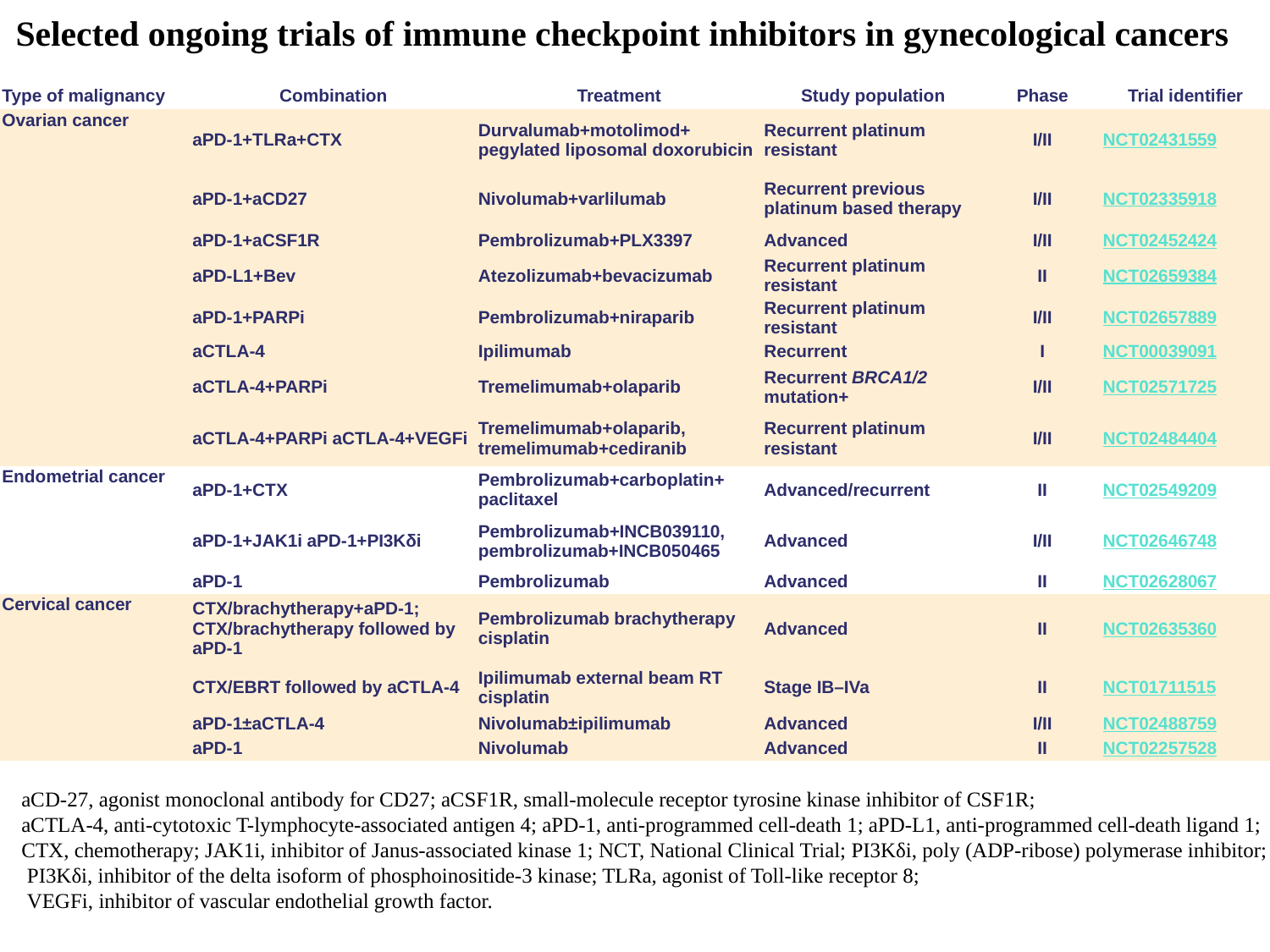

Selected ongoing trials of immune checkpoint inhibitors in gynecological cancers
| Type of malignancy | Combination | Treatment | Study population | Phase | Trial identifier |
| --- | --- | --- | --- | --- | --- |
| Ovarian cancer | aPD-1+TLRa+CTX | Durvalumab+motolimod+ pegylated liposomal doxorubicin | Recurrent platinum resistant | I/II | NCT02431559 |
|  | aPD-1+aCD27 | Nivolumab+varlilumab | Recurrent previous platinum based therapy | I/II | NCT02335918 |
|  | aPD-1+aCSF1R | Pembrolizumab+PLX3397 | Advanced | I/II | NCT02452424 |
|  | aPD-L1+Bev | Atezolizumab+bevacizumab | Recurrent platinum resistant | II | NCT02659384 |
|  | aPD-1+PARPi | Pembrolizumab+niraparib | Recurrent platinum resistant | I/II | NCT02657889 |
|  | aCTLA-4 | Ipilimumab | Recurrent | I | NCT00039091 |
|  | aCTLA-4+PARPi | Tremelimumab+olaparib | Recurrent BRCA1/2 mutation+ | I/II | NCT02571725 |
|  | aCTLA-4+PARPi aCTLA-4+VEGFi | Tremelimumab+olaparib, tremelimumab+cediranib | Recurrent platinum resistant | I/II | NCT02484404 |
| Endometrial cancer | aPD-1+CTX | Pembrolizumab+carboplatin+ paclitaxel | Advanced/recurrent | II | NCT02549209 |
|  | aPD-1+JAK1i aPD-1+PI3Kδi | Pembrolizumab+INCB039110, pembrolizumab+INCB050465 | Advanced | I/II | NCT02646748 |
|  | aPD-1 | Pembrolizumab | Advanced | II | NCT02628067 |
| Cervical cancer | CTX/brachytherapy+aPD-1; CTX/brachytherapy followed by aPD-1 | Pembrolizumab brachytherapy cisplatin | Advanced | II | NCT02635360 |
|  | CTX/EBRT followed by aCTLA-4 | Ipilimumab external beam RT cisplatin | Stage IB–IVa | II | NCT01711515 |
|  | aPD-1±aCTLA-4 | Nivolumab±ipilimumab | Advanced | I/II | NCT02488759 |
|  | aPD-1 | Nivolumab | Advanced | II | NCT02257528 |
aCD-27, agonist monoclonal antibody for CD27; aCSF1R, small-molecule receptor tyrosine kinase inhibitor of CSF1R;
aCTLA-4, anti-cytotoxic T-lymphocyte-associated antigen 4; aPD-1, anti-programmed cell-death 1; aPD-L1, anti-programmed cell-death ligand 1;
CTX, chemotherapy; JAK1i, inhibitor of Janus-associated kinase 1; NCT, National Clinical Trial; PI3Kδi, poly (ADP-ribose) polymerase inhibitor;
 PI3Kδi, inhibitor of the delta isoform of phosphoinositide-3 kinase; TLRa, agonist of Toll-like receptor 8;
 VEGFi, inhibitor of vascular endothelial growth factor.
22